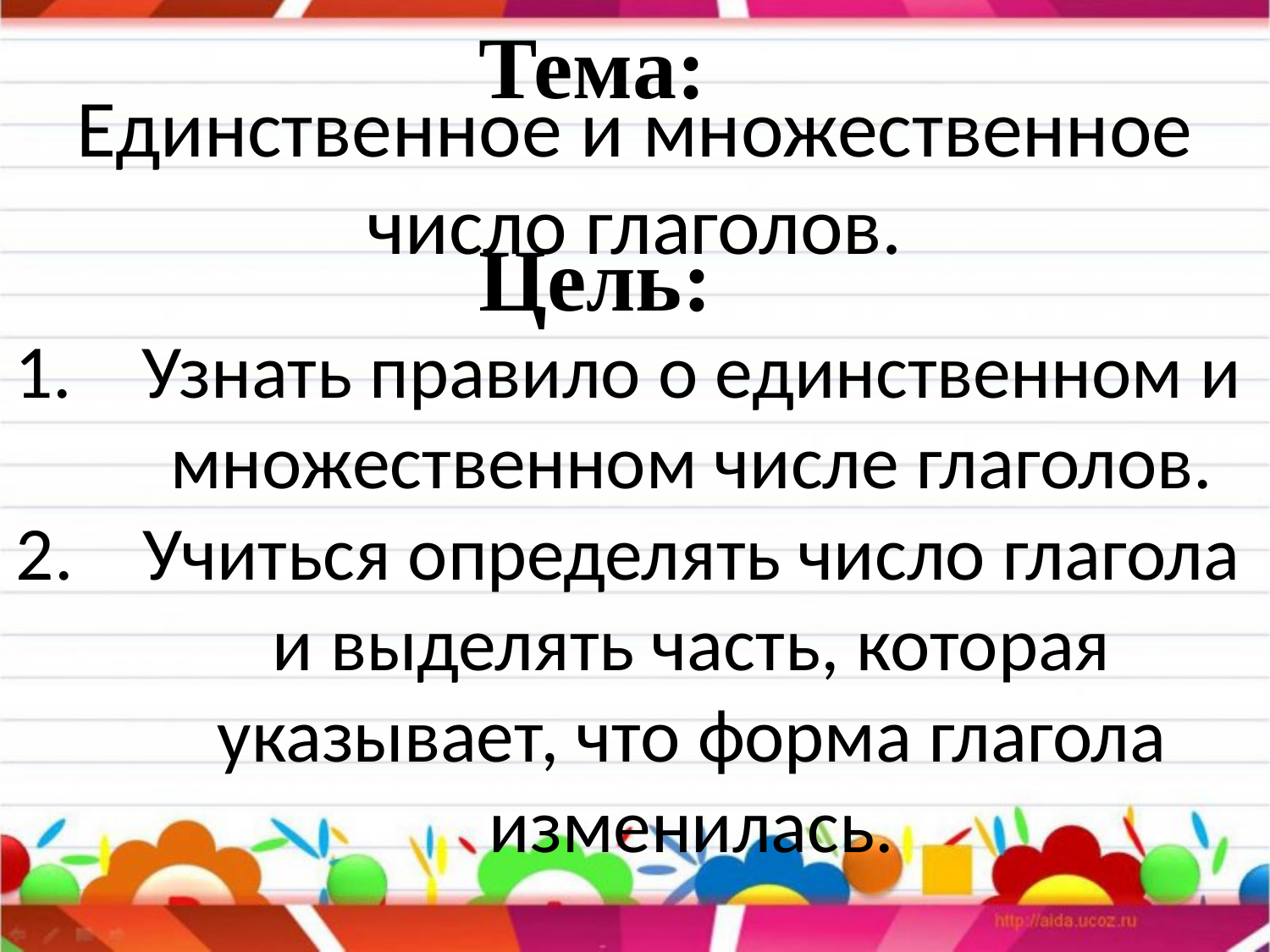

Тема:
Единственное и множественное число глаголов.
Цель:
Узнать правило о единственном и множественном числе глаголов.
Учиться определять число глагола и выделять часть, которая указывает, что форма глагола изменилась.